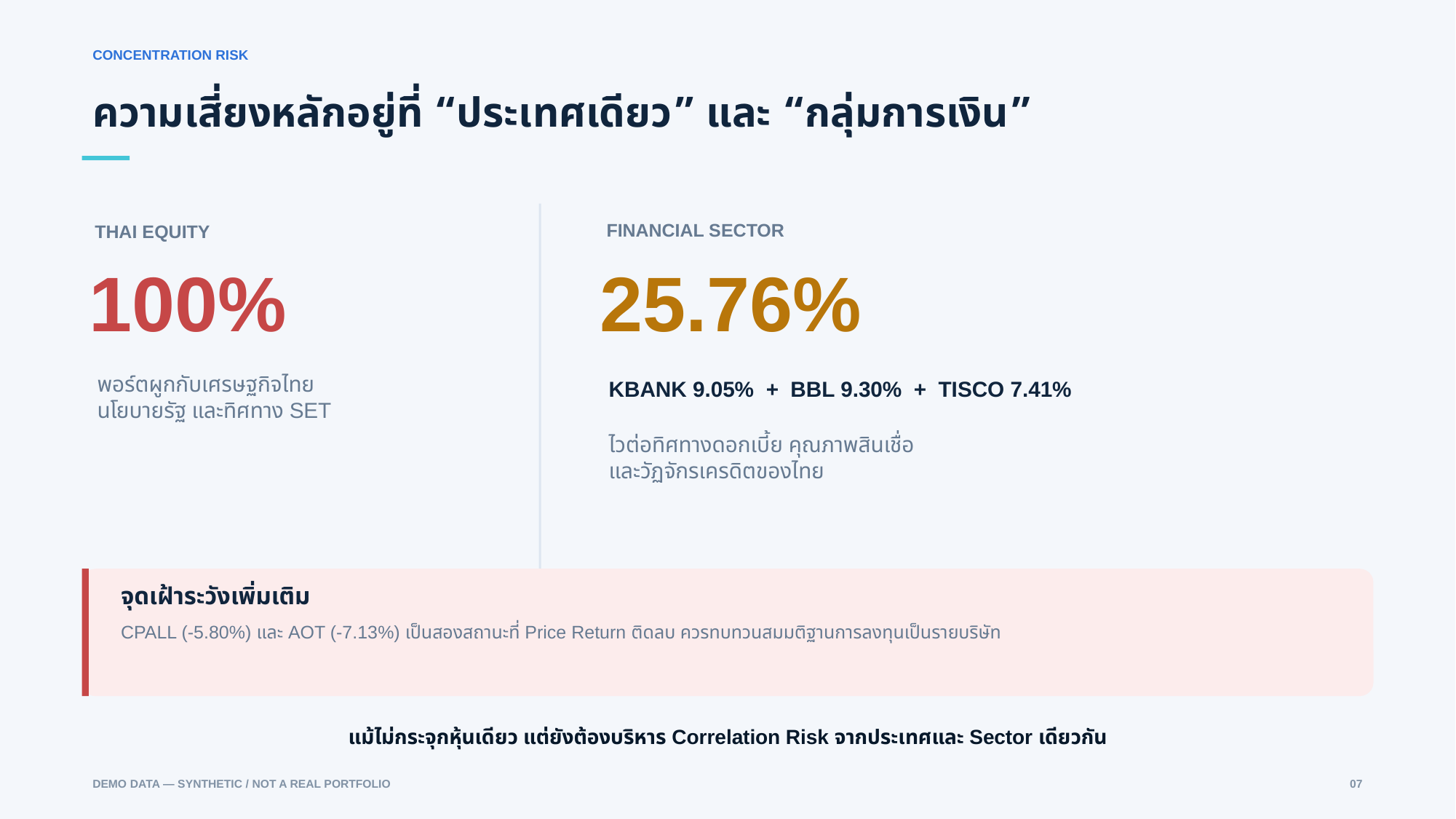

CONCENTRATION RISK
ความเสี่ยงหลักอยู่ที่ “ประเทศเดียว” และ “กลุ่มการเงิน”

FINANCIAL SECTOR
THAI EQUITY
100%
25.76%
พอร์ตผูกกับเศรษฐกิจไทย
นโยบายรัฐ และทิศทาง SET
KBANK 9.05%  +  BBL 9.30%  +  TISCO 7.41%
ไวต่อทิศทางดอกเบี้ย คุณภาพสินเชื่อ
และวัฏจักรเครดิตของไทย

จุดเฝ้าระวังเพิ่มเติม
CPALL (-5.80%) และ AOT (-7.13%) เป็นสองสถานะที่ Price Return ติดลบ ควรทบทวนสมมติฐานการลงทุนเป็นรายบริษัท
แม้ไม่กระจุกหุ้นเดียว แต่ยังต้องบริหาร Correlation Risk จากประเทศและ Sector เดียวกัน
DEMO DATA — SYNTHETIC / NOT A REAL PORTFOLIO
07